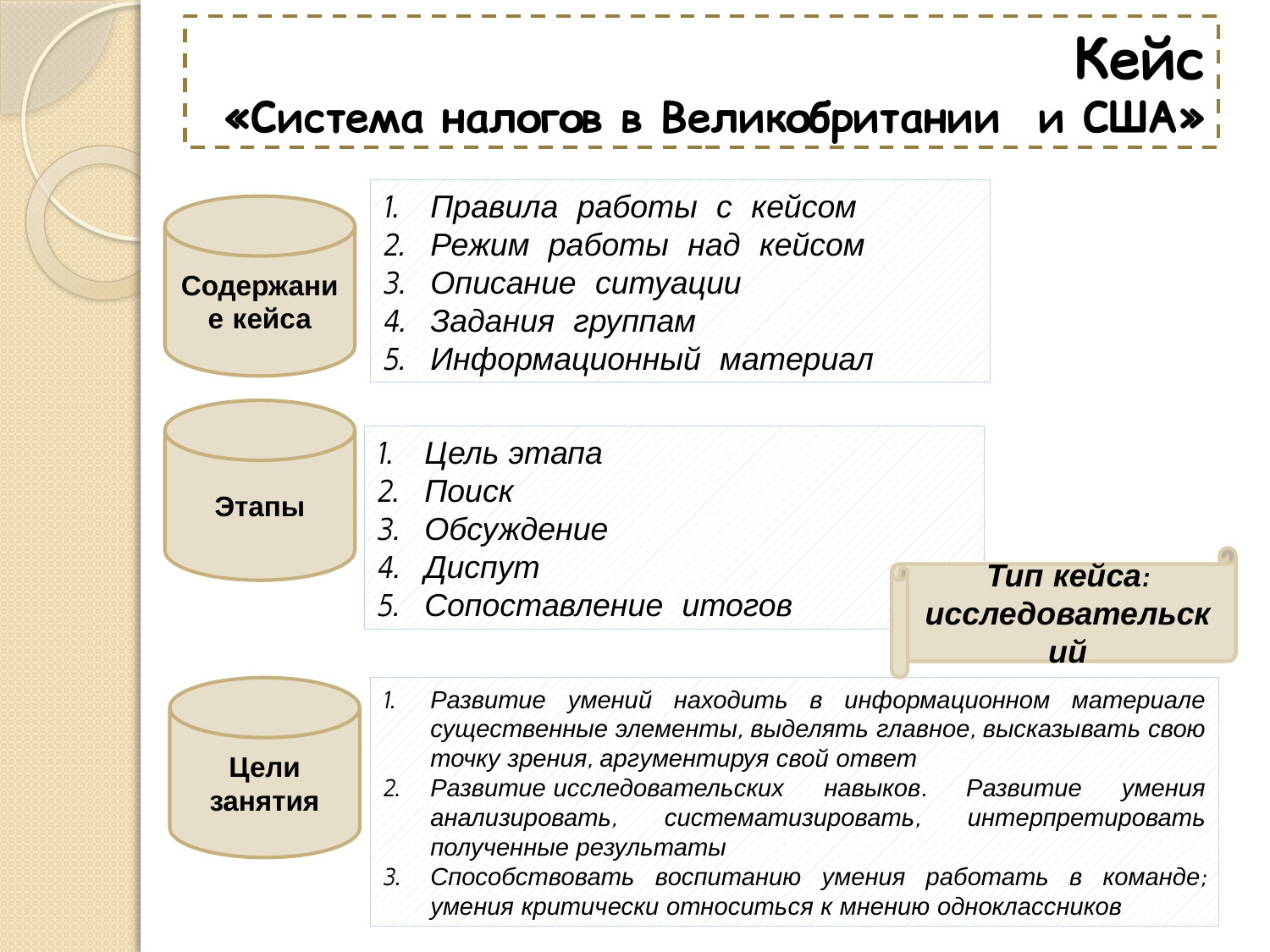

Кейс
«Система налогов в Великобритании  и США»
Правила  работы  с  кейсом
Режим  работы  над  кейсом
Описание  ситуации
Задания  группам
Информационный  материал
Содержание кейса
Этапы
Цель этапа
Поиск
Обсуждение
Диспут
Сопоставление  итогов
Тип кейса: исследовательский
Развитие умений находить в информационном материале существенные элементы, выделять главное, высказывать свою точку зрения, аргументируя свой ответ
Развитие исследовательских навыков. Развитие умения анализировать, систематизировать, интерпретировать полученные результаты
Способствовать воспитанию умения работать в команде; умения критически относиться к мнению одноклассников
Цели занятия